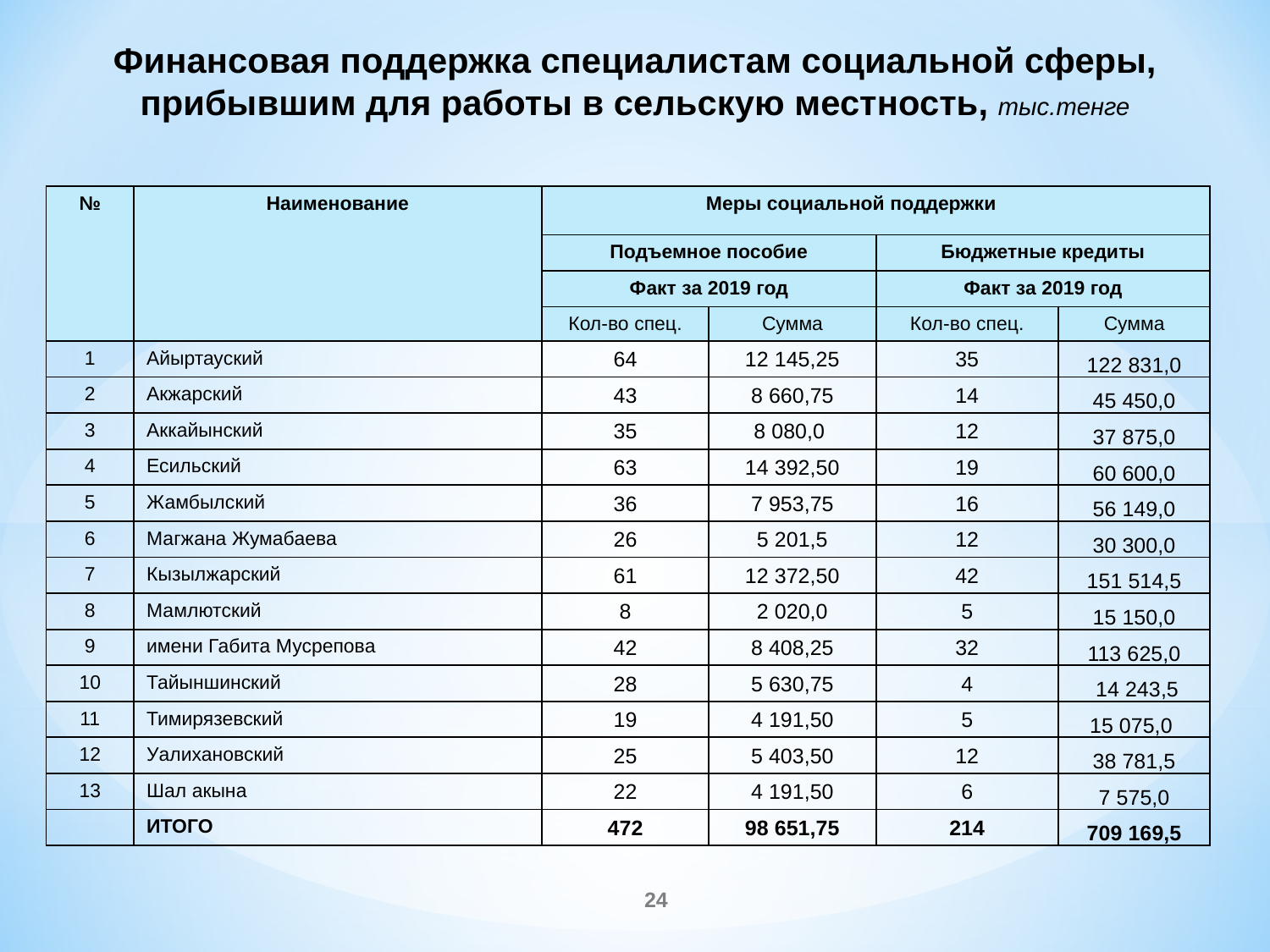

# Финансовая поддержка специалистам социальной сферы, прибывшим для работы в сельскую местность, тыс.тенге
| № | Наименование | Меры социальной поддержки |  |  |  |
| --- | --- | --- | --- | --- | --- |
|  |  | Подъемное пособие |  | Бюджетные кредиты |  |
|  |  | Факт за 2019 год |  | Факт за 2019 год |  |
|  |  | Кол-во спец. | Сумма | Кол-во спец. | Сумма |
| 1 | Айыртауский | 64 | 12 145,25 | 35 | 122 831,0 |
| 2 | Акжарский | 43 | 8 660,75 | 14 | 45 450,0 |
| 3 | Аккайынский | 35 | 8 080,0 | 12 | 37 875,0 |
| 4 | Есильский | 63 | 14 392,50 | 19 | 60 600,0 |
| 5 | Жамбылский | 36 | 7 953,75 | 16 | 56 149,0 |
| 6 | Магжана Жумабаева | 26 | 5 201,5 | 12 | 30 300,0 |
| 7 | Кызылжарский | 61 | 12 372,50 | 42 | 151 514,5 |
| 8 | Мамлютский | 8 | 2 020,0 | 5 | 15 150,0 |
| 9 | имени Габита Мусрепова | 42 | 8 408,25 | 32 | 113 625,0 |
| 10 | Тайыншинский | 28 | 5 630,75 | 4 | 14 243,5 |
| 11 | Тимирязевский | 19 | 4 191,50 | 5 | 15 075,0 |
| 12 | Уалихановский | 25 | 5 403,50 | 12 | 38 781,5 |
| 13 | Шал акына | 22 | 4 191,50 | 6 | 7 575,0 |
|  | ИТОГО | 472 | 98 651,75 | 214 | 709 169,5 |
24